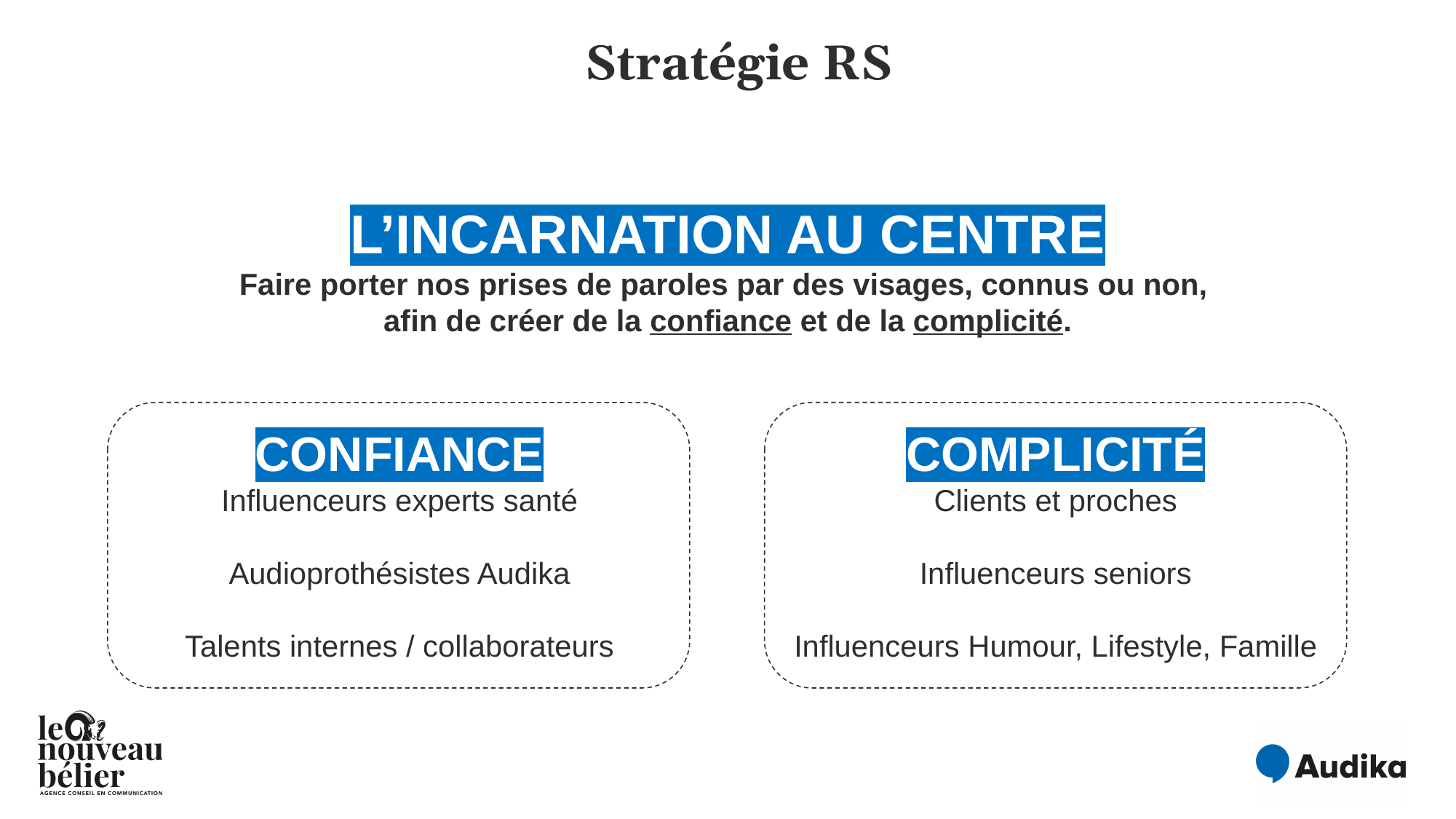

Stratégie RS
# L’INCARNATION AU CENTRE Faire porter nos prises de paroles par des visages, connus ou non, afin de créer de la confiance et de la complicité.

CONFIANCE
Influenceurs experts santé

Audioprothésistes Audika

Talents internes / collaborateurs
COMPLICITÉ
Clients et proches

Influenceurs seniors

Influenceurs Humour, Lifestyle, Famille